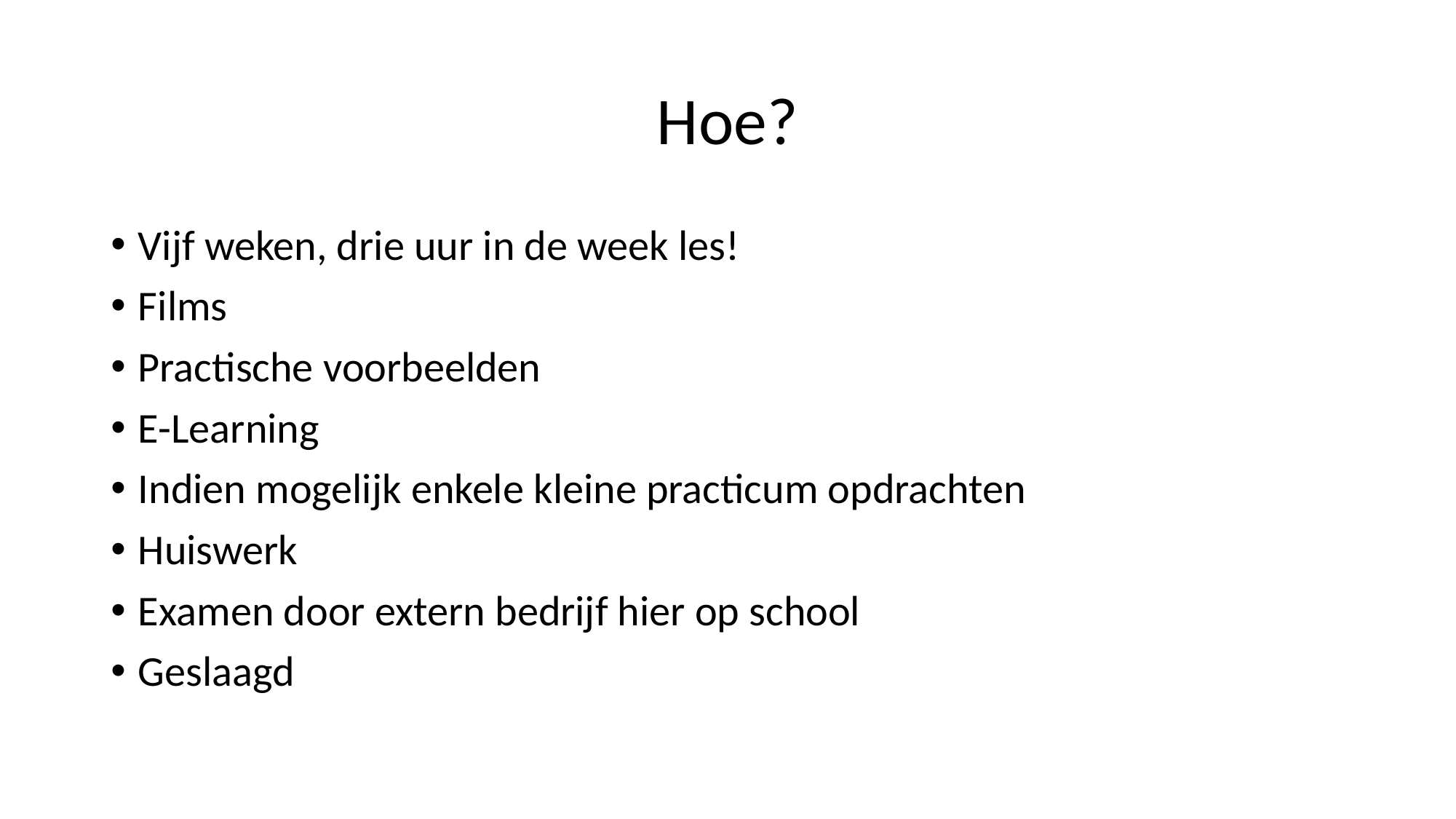

# Hoe?
Vijf weken, drie uur in de week les!
Films
Practische voorbeelden
E-Learning
Indien mogelijk enkele kleine practicum opdrachten
Huiswerk
Examen door extern bedrijf hier op school
Geslaagd